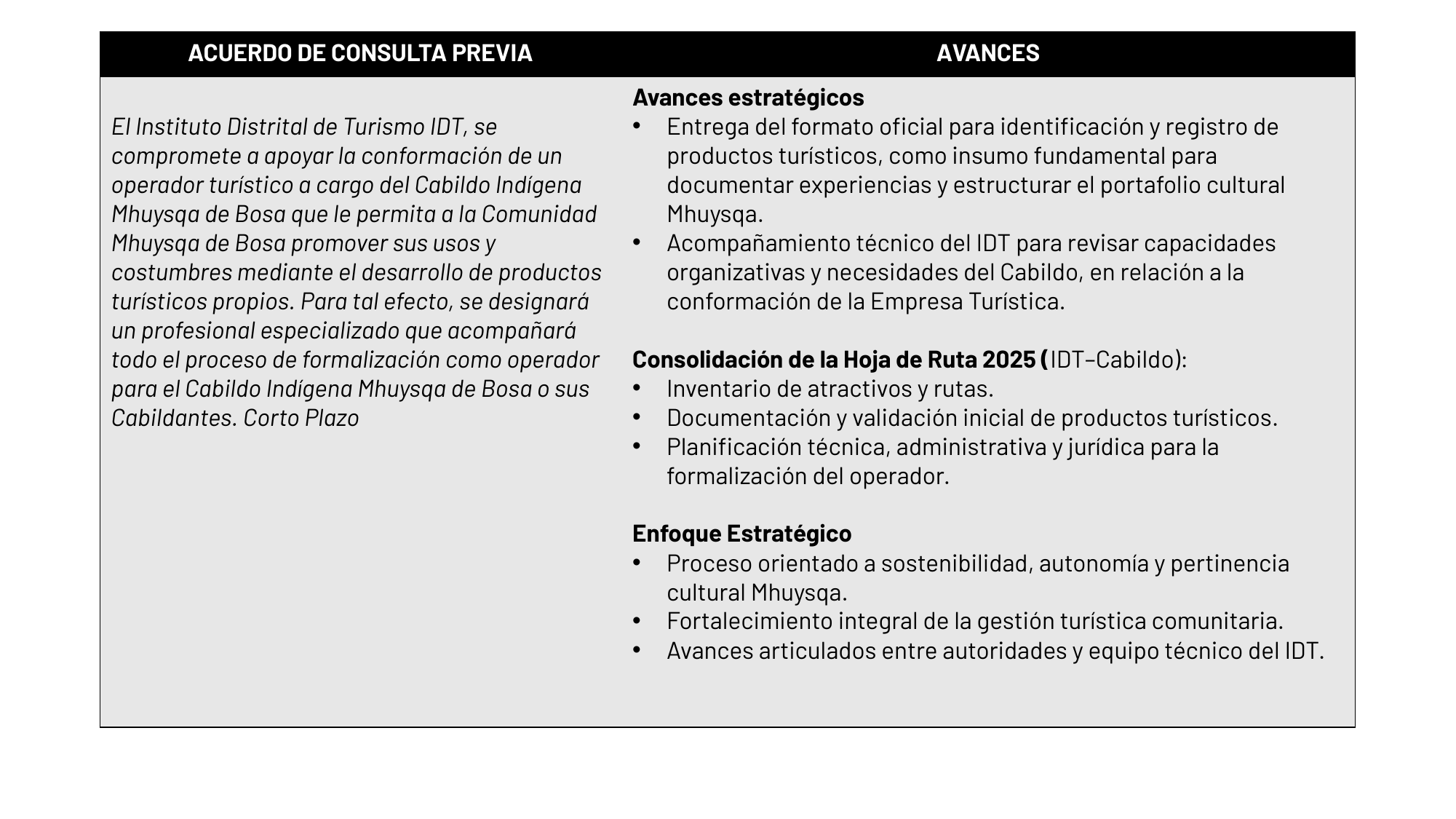

| ACUERDO DE CONSULTA PREVIA | AVANCES |
| --- | --- |
| El Instituto Distrital de Turismo IDT, se compromete a apoyar la conformación de un operador turístico a cargo del Cabildo Indígena Mhuysqa de Bosa que le permita a la Comunidad Mhuysqa de Bosa promover sus usos y costumbres mediante el desarrollo de productos turísticos propios. Para tal efecto, se designará un profesional especializado que acompañará todo el proceso de formalización como operador para el Cabildo Indígena Mhuysqa de Bosa o sus Cabildantes. Corto Plazo | Avances estratégicos Entrega del formato oficial para identificación y registro de productos turísticos, como insumo fundamental para documentar experiencias y estructurar el portafolio cultural Mhuysqa. Acompañamiento técnico del IDT para revisar capacidades organizativas y necesidades del Cabildo, en relación a la conformación de la Empresa Turística. Consolidación de la Hoja de Ruta 2025 (IDT–Cabildo): Inventario de atractivos y rutas. Documentación y validación inicial de productos turísticos. Planificación técnica, administrativa y jurídica para la formalización del operador. Enfoque Estratégico Proceso orientado a sostenibilidad, autonomía y pertinencia cultural Mhuysqa. Fortalecimiento integral de la gestión turística comunitaria. Avances articulados entre autoridades y equipo técnico del IDT. |